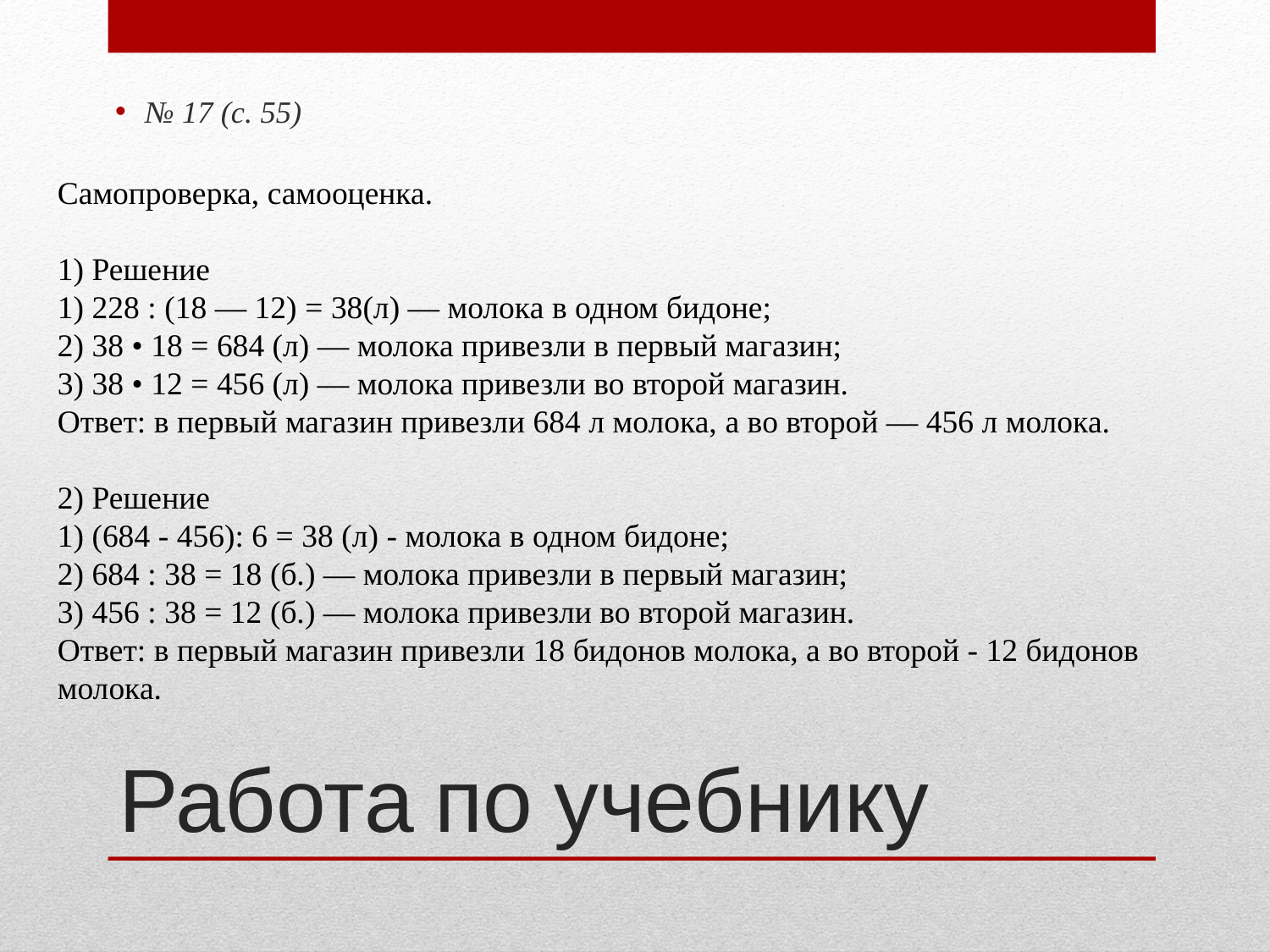

№ 17 (с. 55)
Самопроверка, самооценка.

1) Решение
1) 228 : (18 — 12) = 38(л) — молока в одном бидоне;
2) 38 • 18 = 684 (л) — молока привезли в первый магазин;
3) 38 • 12 = 456 (л) — молока привезли во второй магазин.
Ответ: в первый магазин привезли 684 л молока, а во второй — 456 л молока.

2) Решение
1) (684 - 456): 6 = 38 (л) - молока в одном бидоне;
2) 684 : 38 = 18 (б.) — молока привезли в первый магазин;
3) 456 : 38 = 12 (б.) — молока привезли во второй магазин.
Ответ: в первый магазин привезли 18 бидонов молока, а во второй - 12 бидонов молока.
# Работа по учебнику